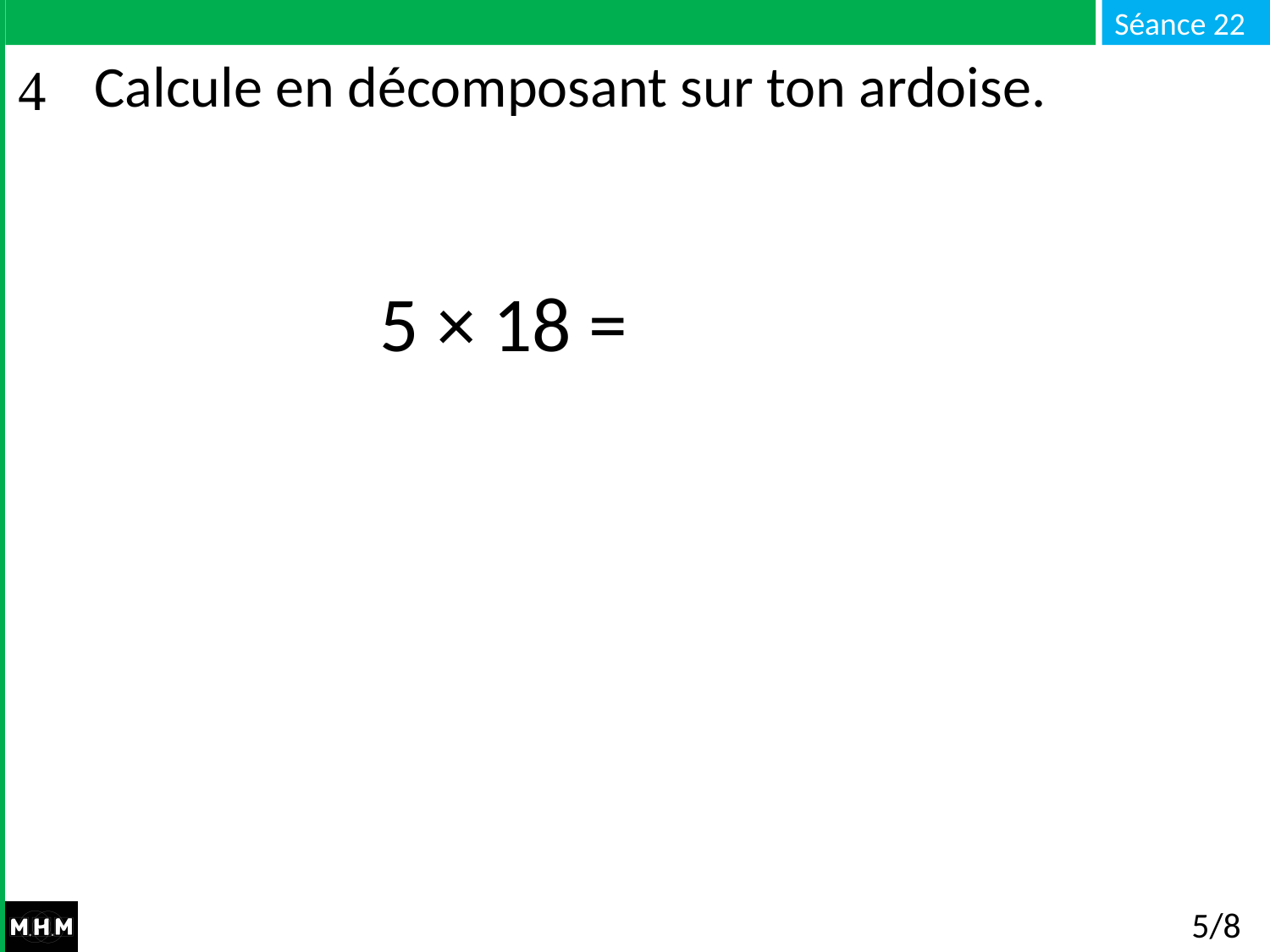

# Calcule en décomposant sur ton ardoise.
 5 × 18 =
5/8